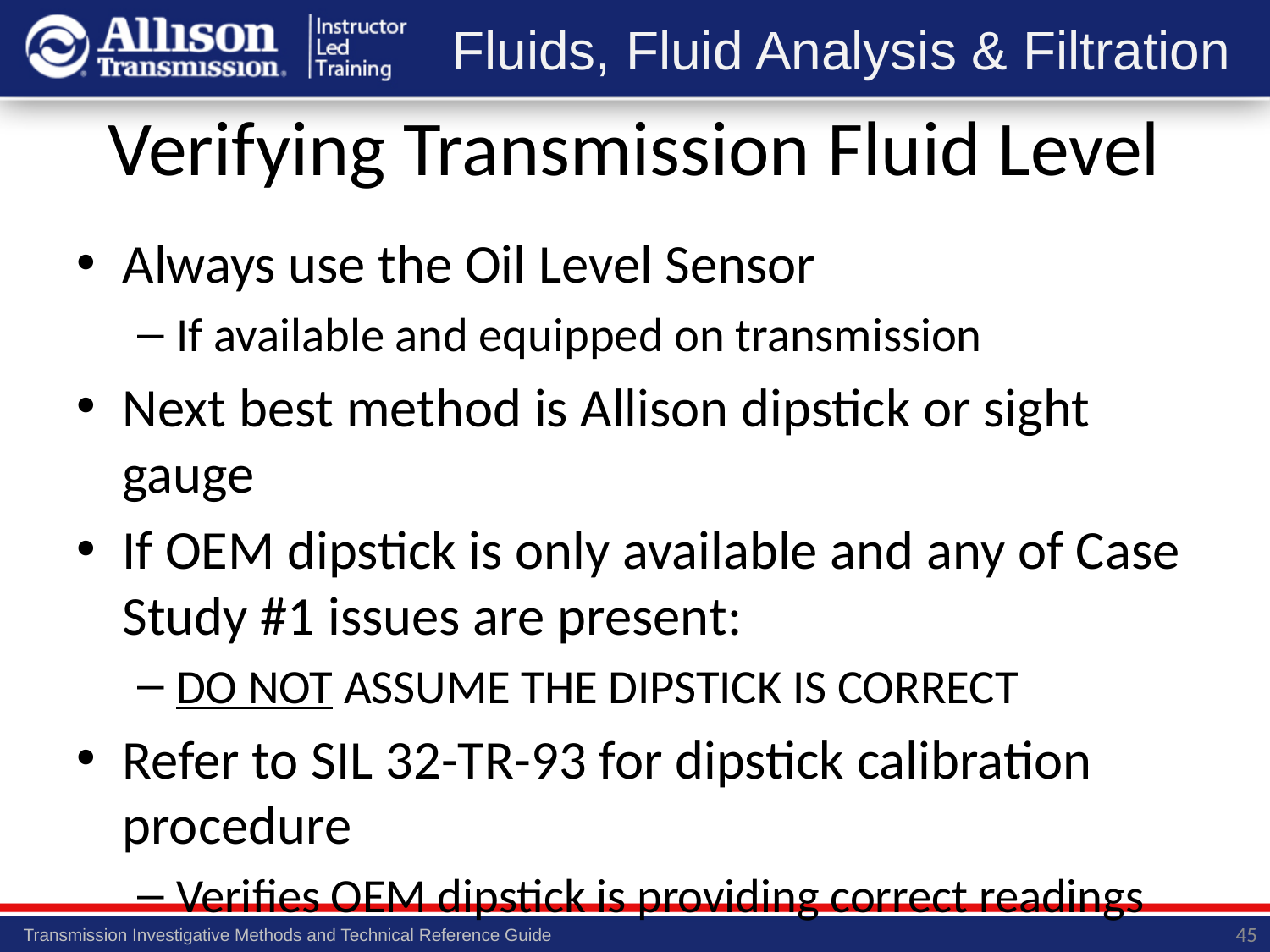

# Verifying Transmission Fluid Level
Always use the Oil Level Sensor
If available and equipped on transmission
Next best method is Allison dipstick or sight gauge
If OEM dipstick is only available and any of Case Study #1 issues are present:
DO NOT ASSUME THE DIPSTICK IS CORRECT
Refer to SIL 32-TR-93 for dipstick calibration procedure
Verifies OEM dipstick is providing correct readings

45